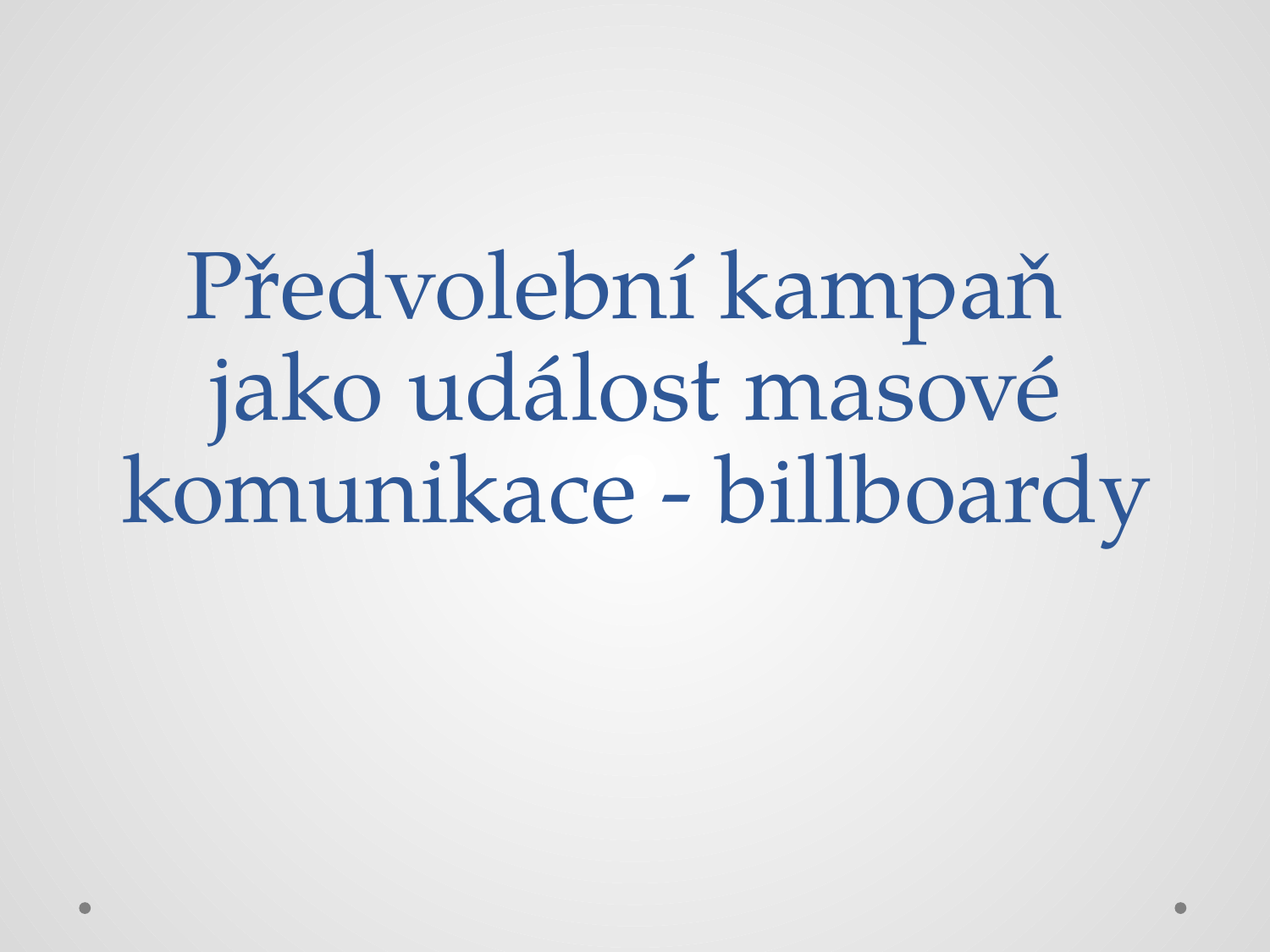

# Předvolební kampaň jako událost masové komunikace - billboardy